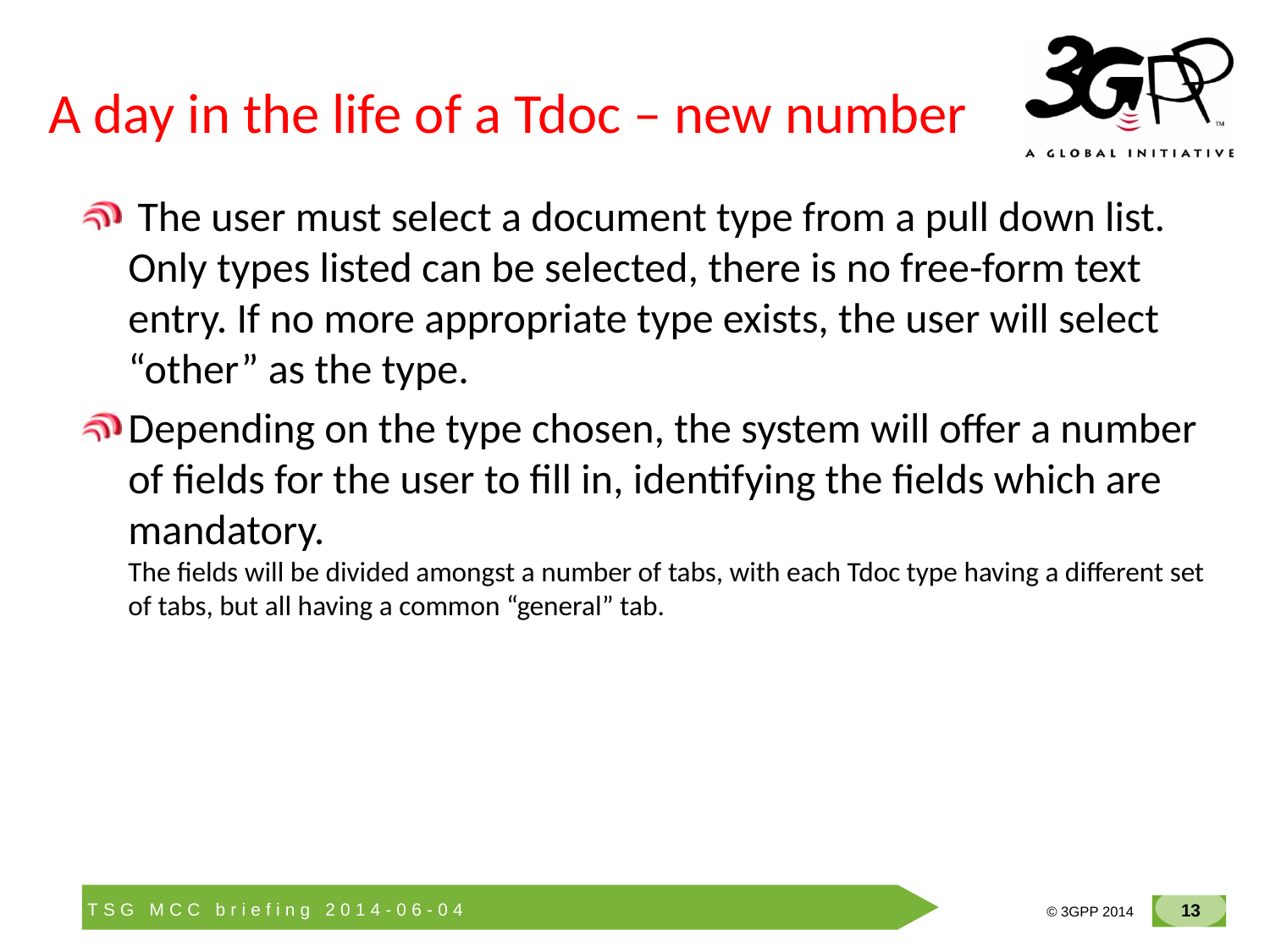

# A day in the life of a Tdoc – new number
 The user must select a document type from a pull down list. Only types listed can be selected, there is no free-form text entry. If no more appropriate type exists, the user will select “other” as the type.
Depending on the type chosen, the system will offer a number of fields for the user to fill in, identifying the fields which are mandatory.
The fields will be divided amongst a number of tabs, with each Tdoc type having a different set of tabs, but all having a common “general” tab.